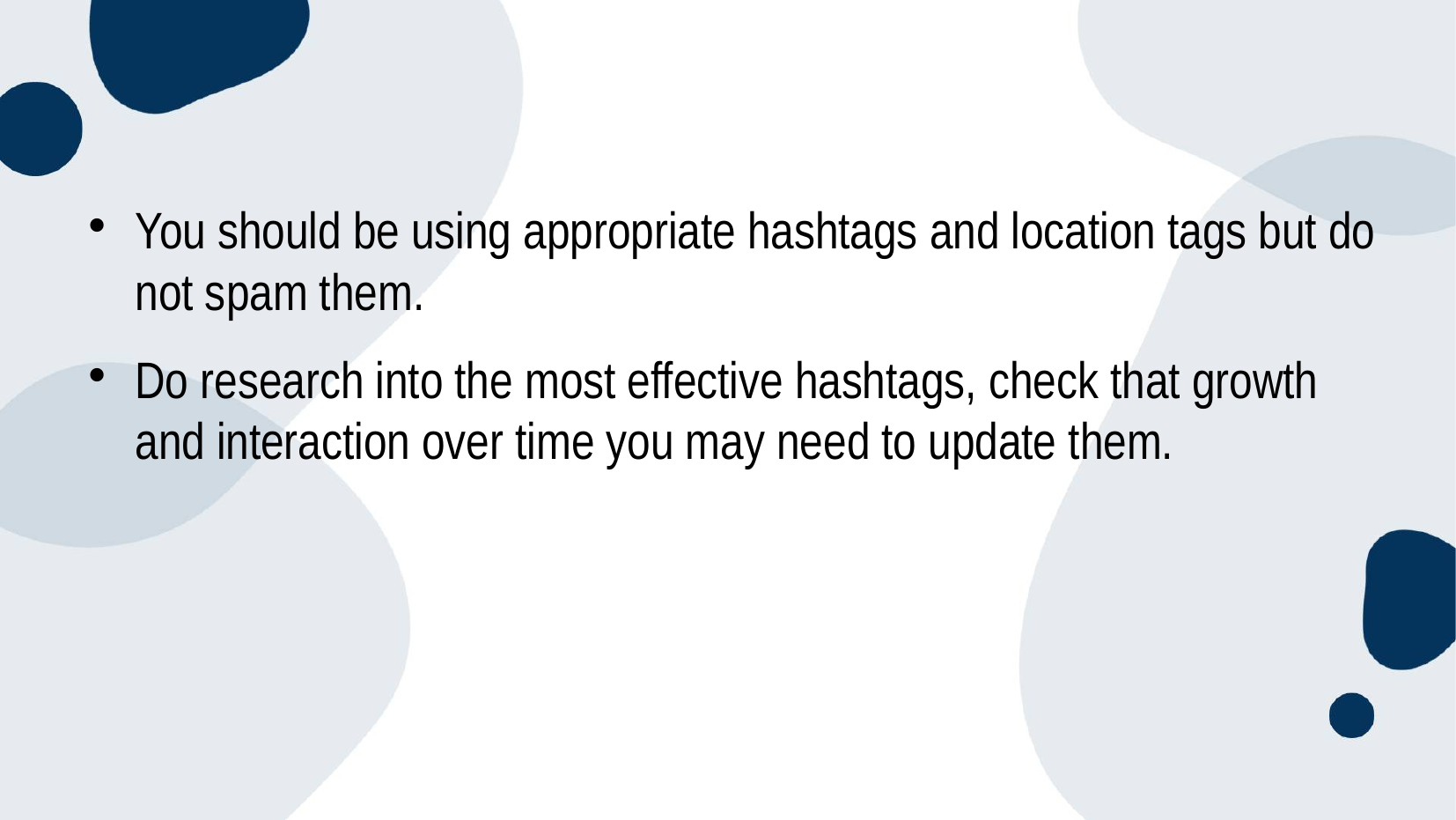

You should be using appropriate hashtags and location tags but do not spam them.
Do research into the most effective hashtags, check that growth and interaction over time you may need to update them.